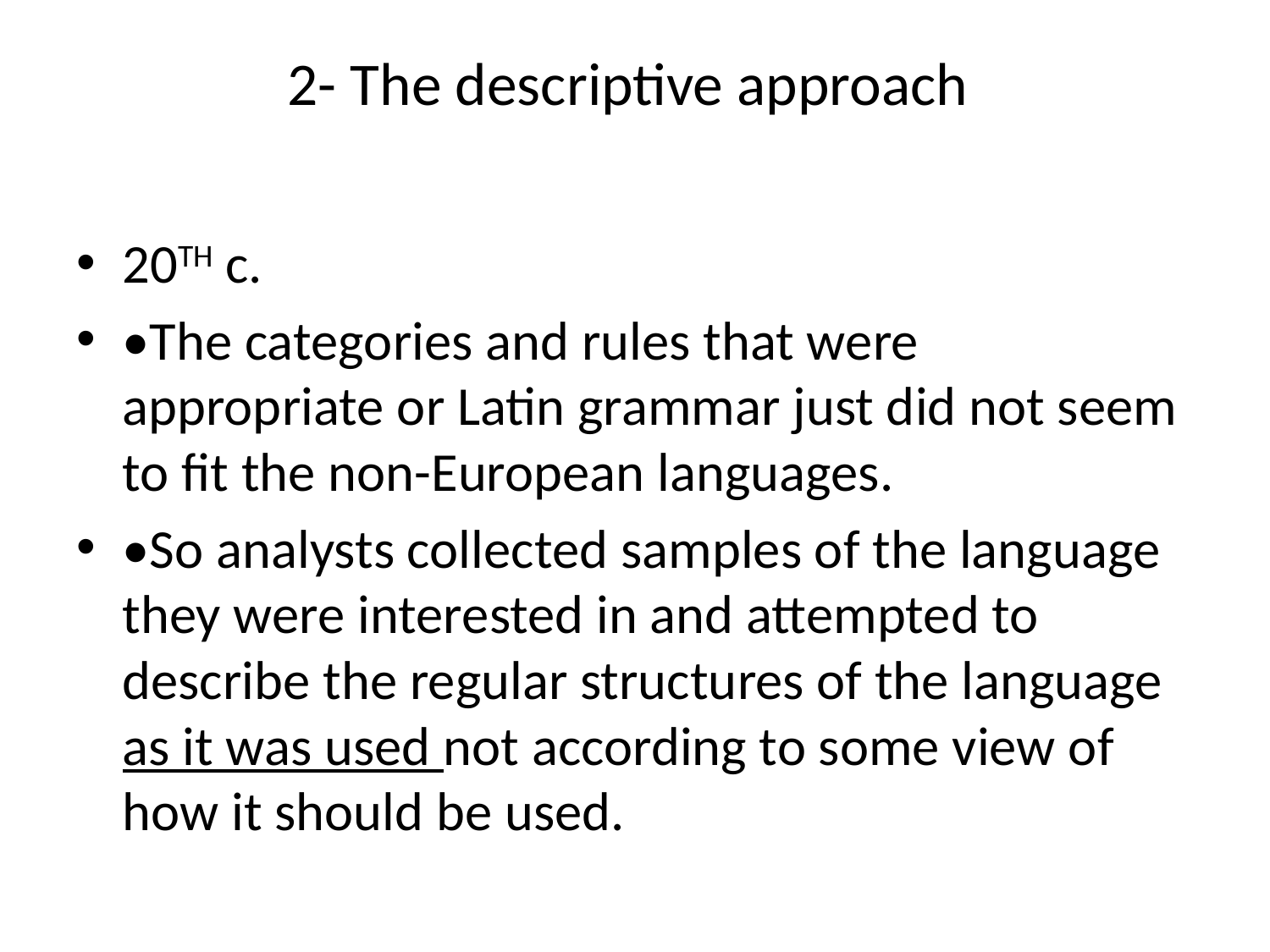

# 2- The descriptive approach
20TH c.
•The categories and rules that were appropriate or Latin grammar just did not seem to fit the non-European languages.
•So analysts collected samples of the language they were interested in and attempted to describe the regular structures of the language as it was used not according to some view of how it should be used.